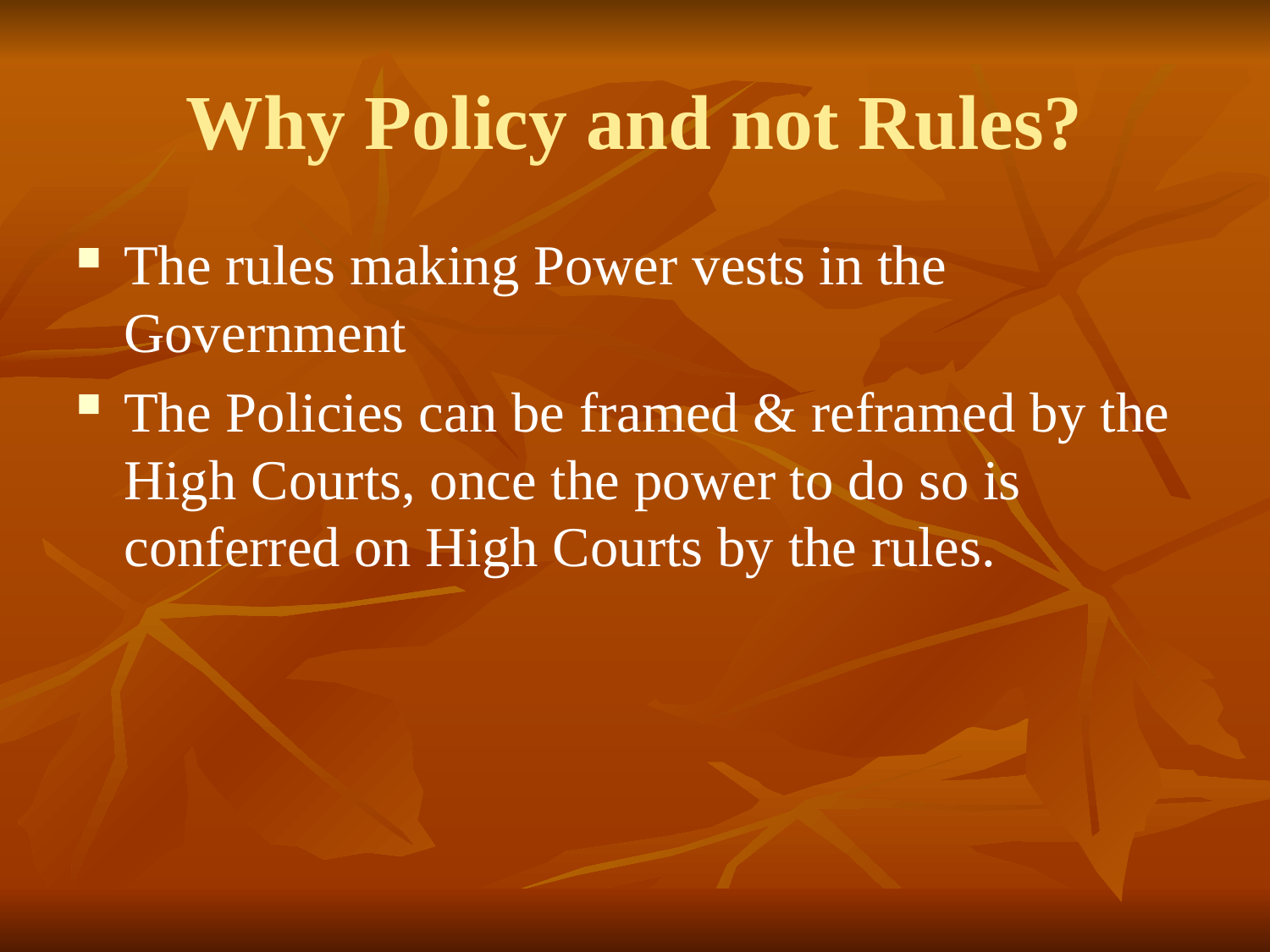

# Why Policy and not Rules?
The rules making Power vests in the Government
The Policies can be framed & reframed by the High Courts, once the power to do so is conferred on High Courts by the rules.